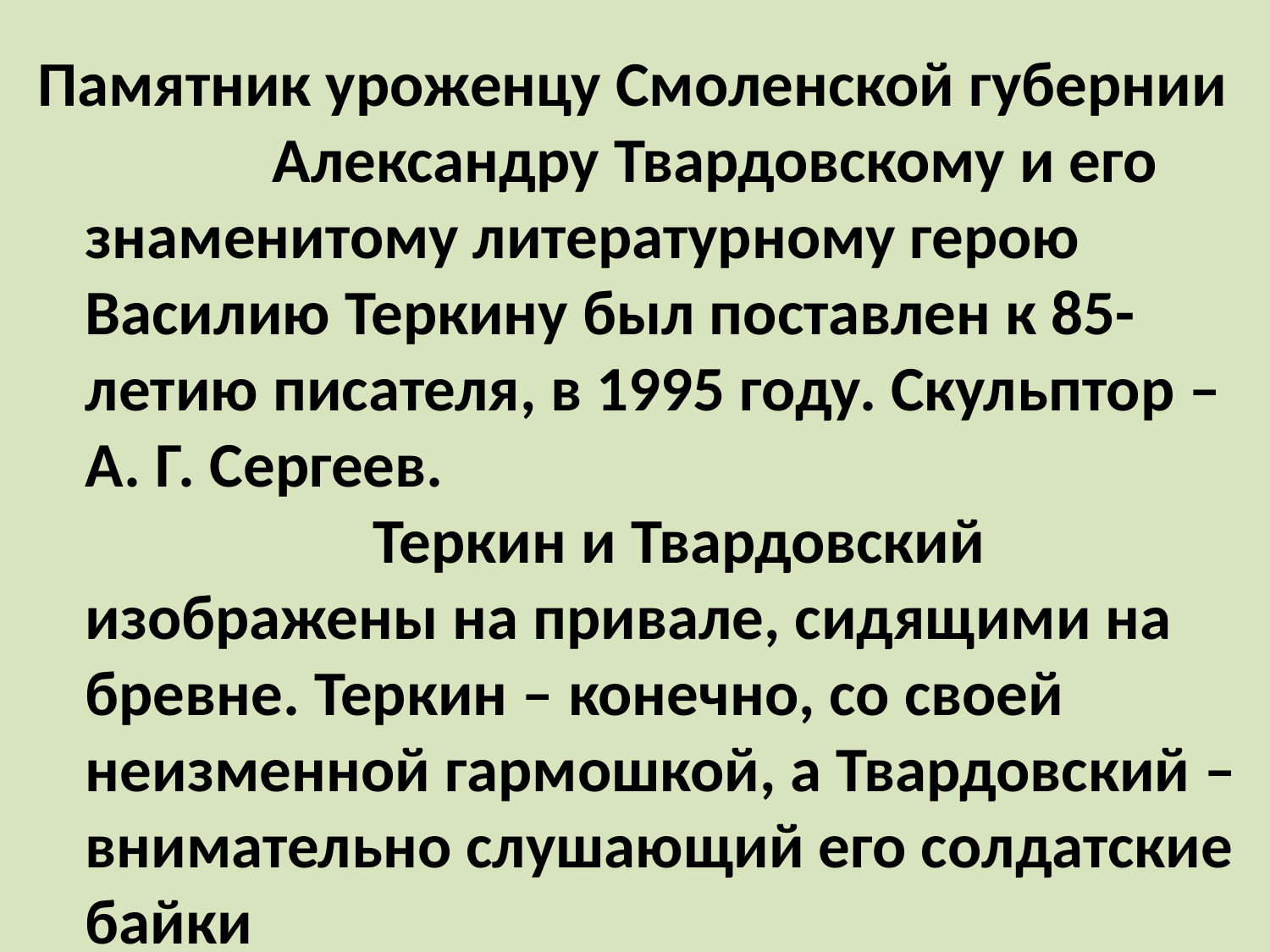

Памятник уроженцу Смоленской губернии                Александру Твардовскому и его знаменитому литературному герою Василию Теркину был поставлен к 85-летию писателя, в 1995 году. Скульптор – А. Г. Сергеев.                                                                             Теркин и Твардовский изображены на привале, сидящими на бревне. Теркин – конечно, со своей неизменной гармошкой, а Твардовский – внимательно слушающий его солдатские байки
#